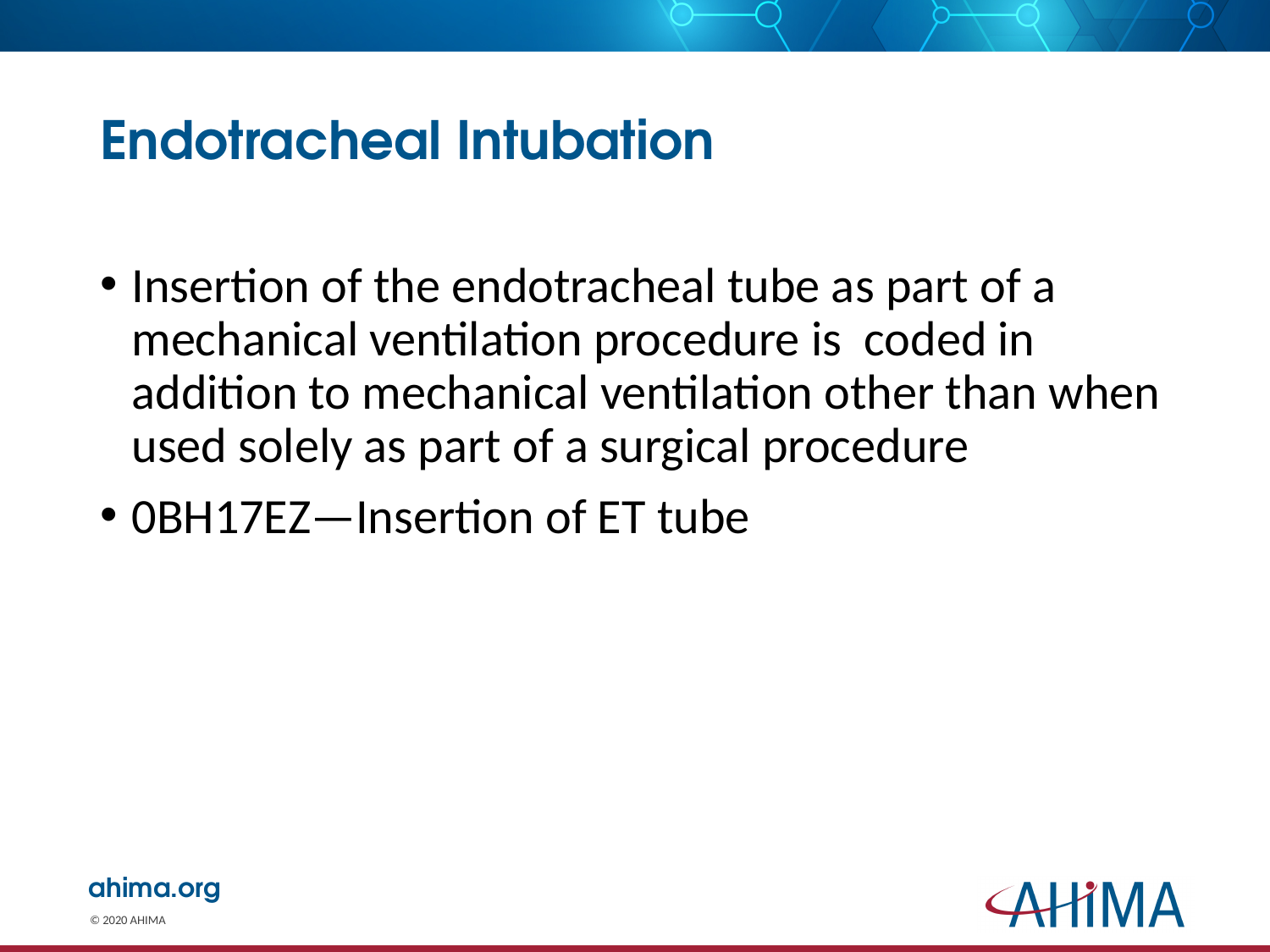

# Endotracheal Intubation
Insertion of the endotracheal tube as part of a mechanical ventilation procedure is  coded in addition to mechanical ventilation other than when used solely as part of a surgical procedure
0BH17EZ—Insertion of ET tube